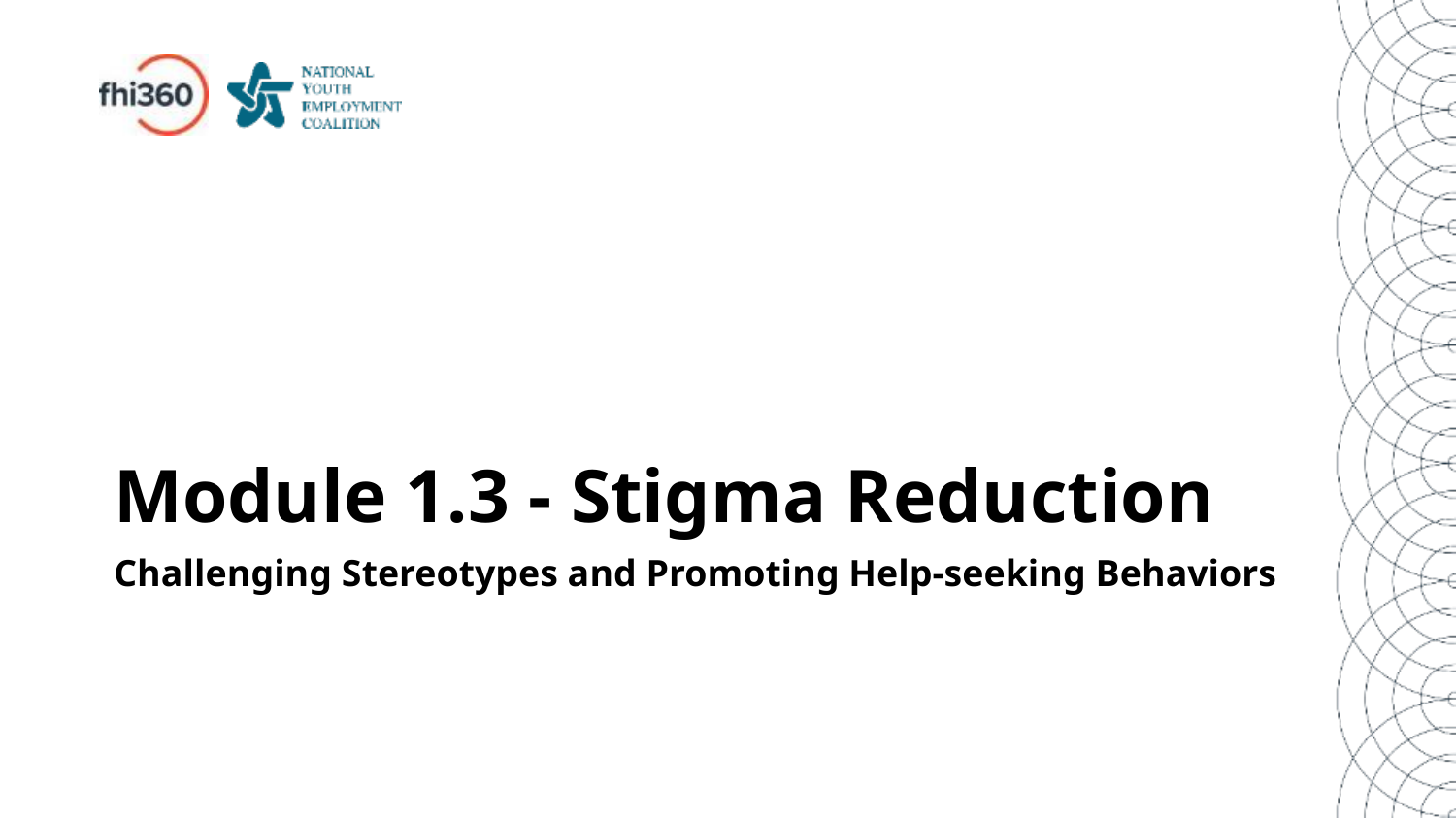

# Module 1.3 - Stigma Reduction
Challenging Stereotypes and Promoting Help-seeking Behaviors